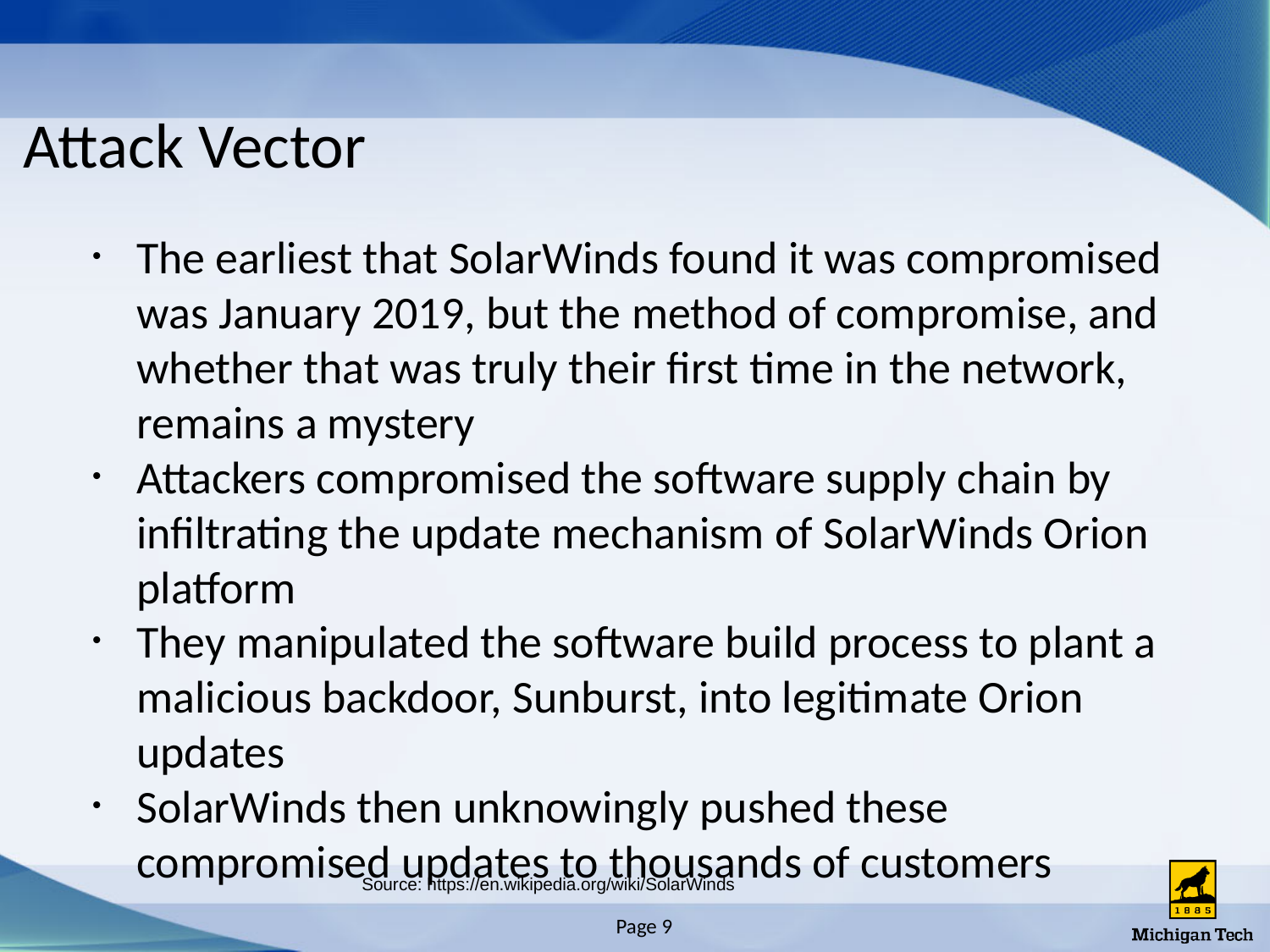

# Attack Vector
The earliest that SolarWinds found it was compromised was January 2019, but the method of compromise, and whether that was truly their first time in the network, remains a mystery
Attackers compromised the software supply chain by infiltrating the update mechanism of SolarWinds Orion platform
They manipulated the software build process to plant a malicious backdoor, Sunburst, into legitimate Orion updates
SolarWinds then unknowingly pushed these compromised updates to thousands of customers
Source: https://en.wikipedia.org/wiki/SolarWinds